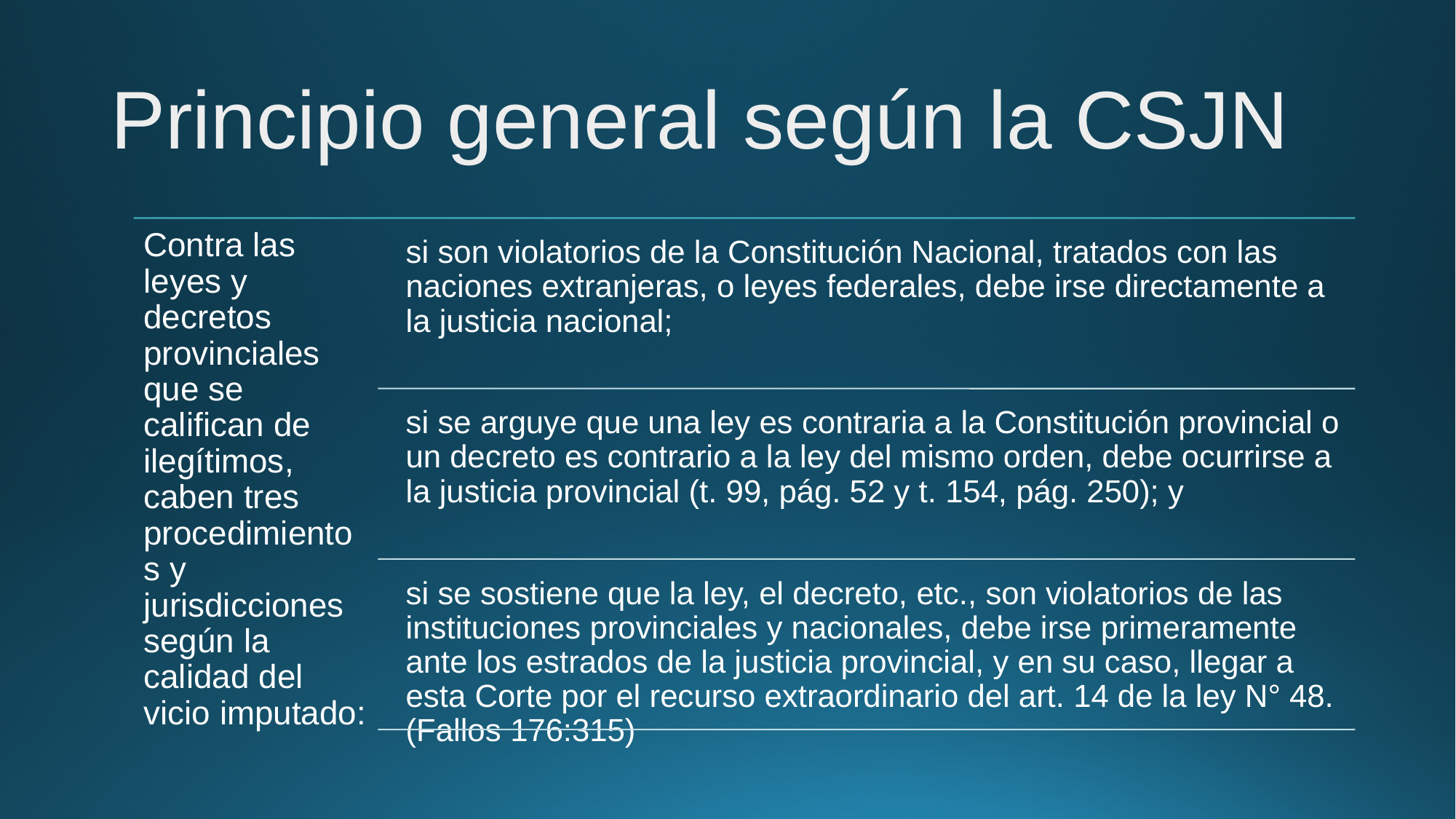

# Principio general según la CSJN
Contra las leyes y decretos provinciales que se califican de ilegítimos, caben tres procedimientos y jurisdicciones según la calidad del vicio imputado:
si son violatorios de la Constitución Nacional, tratados con las naciones extranjeras, o leyes federales, debe irse directamente a la justicia nacional;
si se arguye que una ley es contraria a la Constitución provincial o un decreto es contrario a la ley del mismo orden, debe ocurrirse a la justicia provincial (t. 99, pág. 52 y t. 154, pág. 250); у
si se sostiene que la ley, el decreto, etc., son violatorios de las instituciones provinciales y nacionales, debe irse primeramente ante los estrados de la justicia provincial, y en su caso, llegar a esta Corte por el recurso extraordinario del art. 14 de la ley N° 48.  (Fallos 176:315)